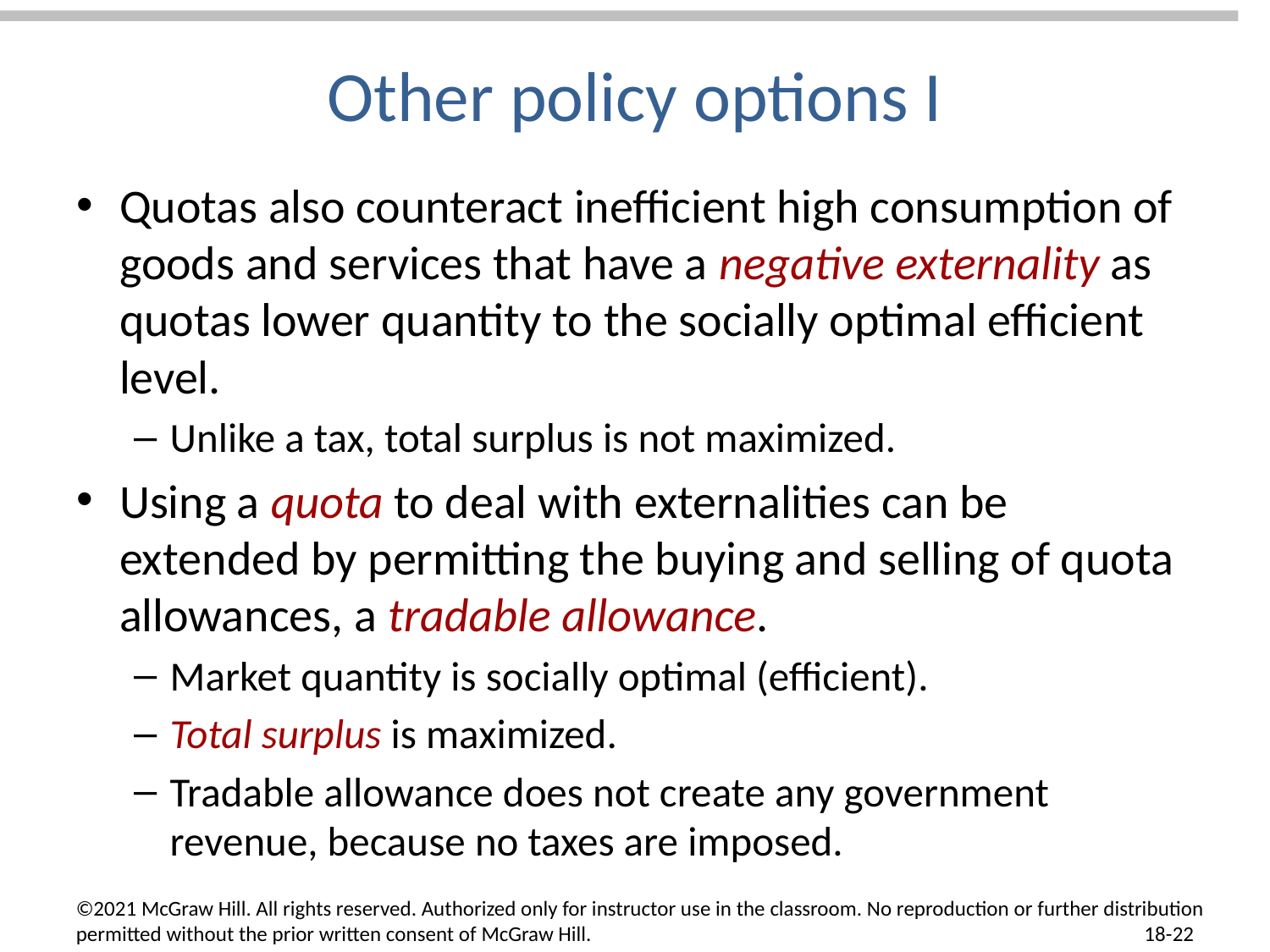

# Other policy options I
Quotas also counteract inefficient high consumption of goods and services that have a negative externality as quotas lower quantity to the socially optimal efficient level.
Unlike a tax, total surplus is not maximized.
Using a quota to deal with externalities can be extended by permitting the buying and selling of quota allowances, a tradable allowance.
Market quantity is socially optimal (efficient).
Total surplus is maximized.
Tradable allowance does not create any government revenue, because no taxes are imposed.